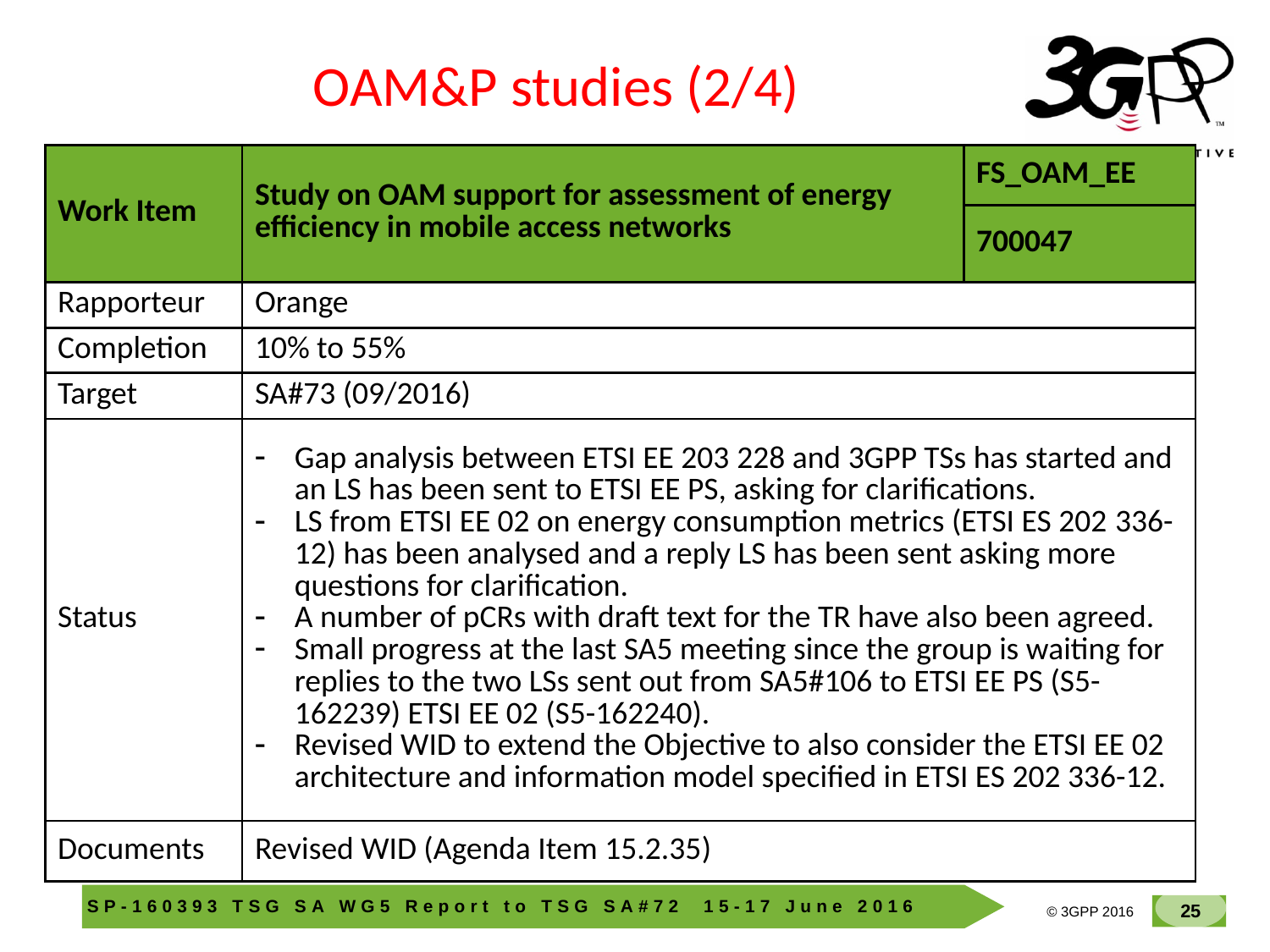

OAM&P studies (2/4)
| Work Item | Study on OAM support for assessment of energy efficiency in mobile access networks | FS\_OAM\_EE |
| --- | --- | --- |
|  |  | 700047 |
| Rapporteur | Orange |  |
| Completion | 10% to 55% |  |
| Target | SA#73 (09/2016) |  |
| Status | Gap analysis between ETSI EE 203 228 and 3GPP TSs has started and an LS has been sent to ETSI EE PS, asking for clarifications. LS from ETSI EE 02 on energy consumption metrics (ETSI ES 202 336-12) has been analysed and a reply LS has been sent asking more questions for clarification. A number of pCRs with draft text for the TR have also been agreed. Small progress at the last SA5 meeting since the group is waiting for replies to the two LSs sent out from SA5#106 to ETSI EE PS (S5-162239) ETSI EE 02 (S5-162240). Revised WID to extend the Objective to also consider the ETSI EE 02 architecture and information model specified in ETSI ES 202 336-12. |  |
| Documents | Revised WID (Agenda Item 15.2.35) |  |